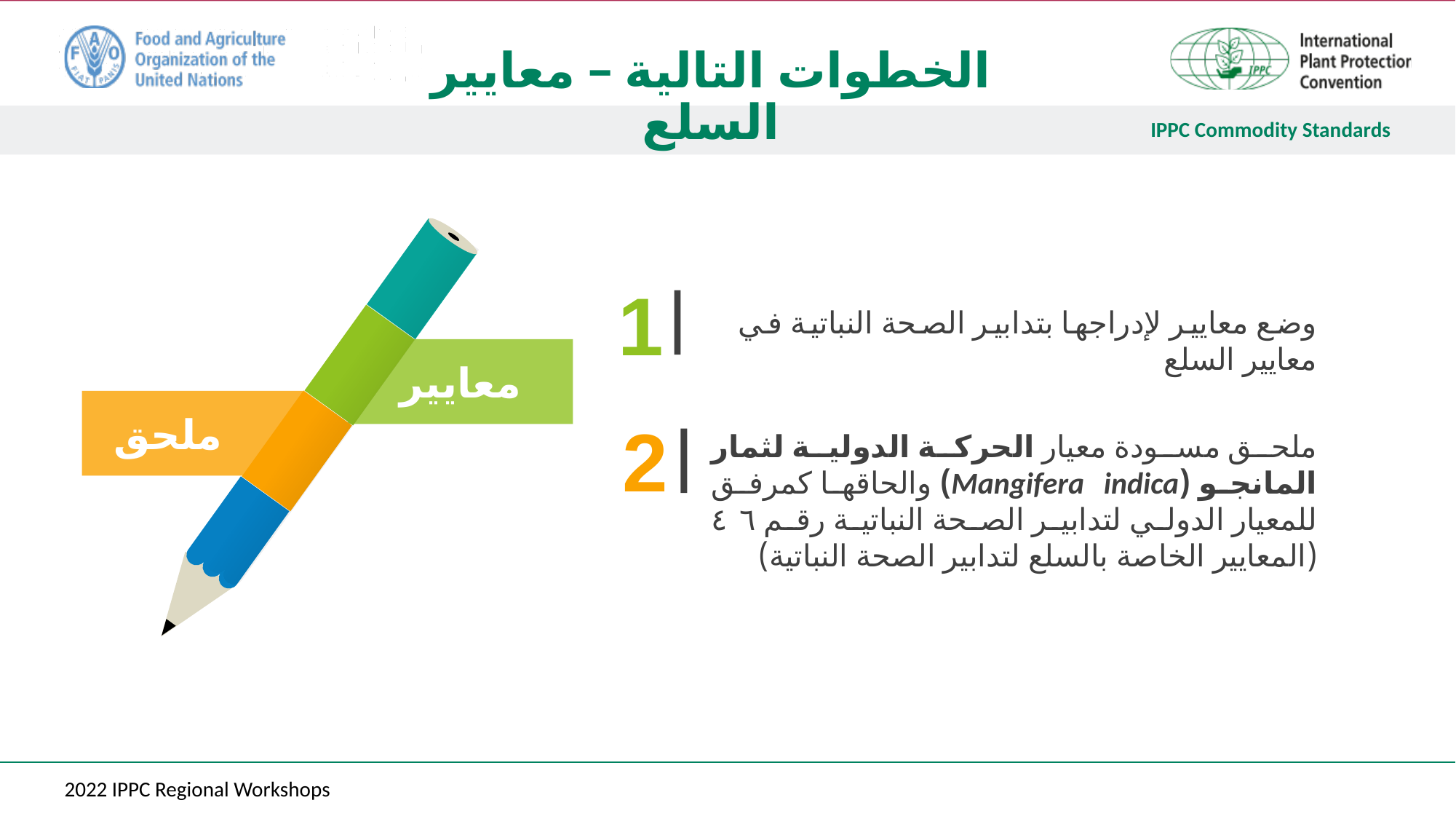

# الخطوات التالية – معايير السلع

1

وضع معايير لإدراجها بتدابير الصحة النباتية في معايير السلع
معايير
  ملحق
2
ملحق مسودة معيار الحركة الدولية لثمار المانجو (Mangifera indica) والحاقها كمرفق للمعيار الدولي لتدابير الصحة النباتية رقم ٤٦ (المعايير الخاصة بالسلع لتدابير الصحة النباتية)